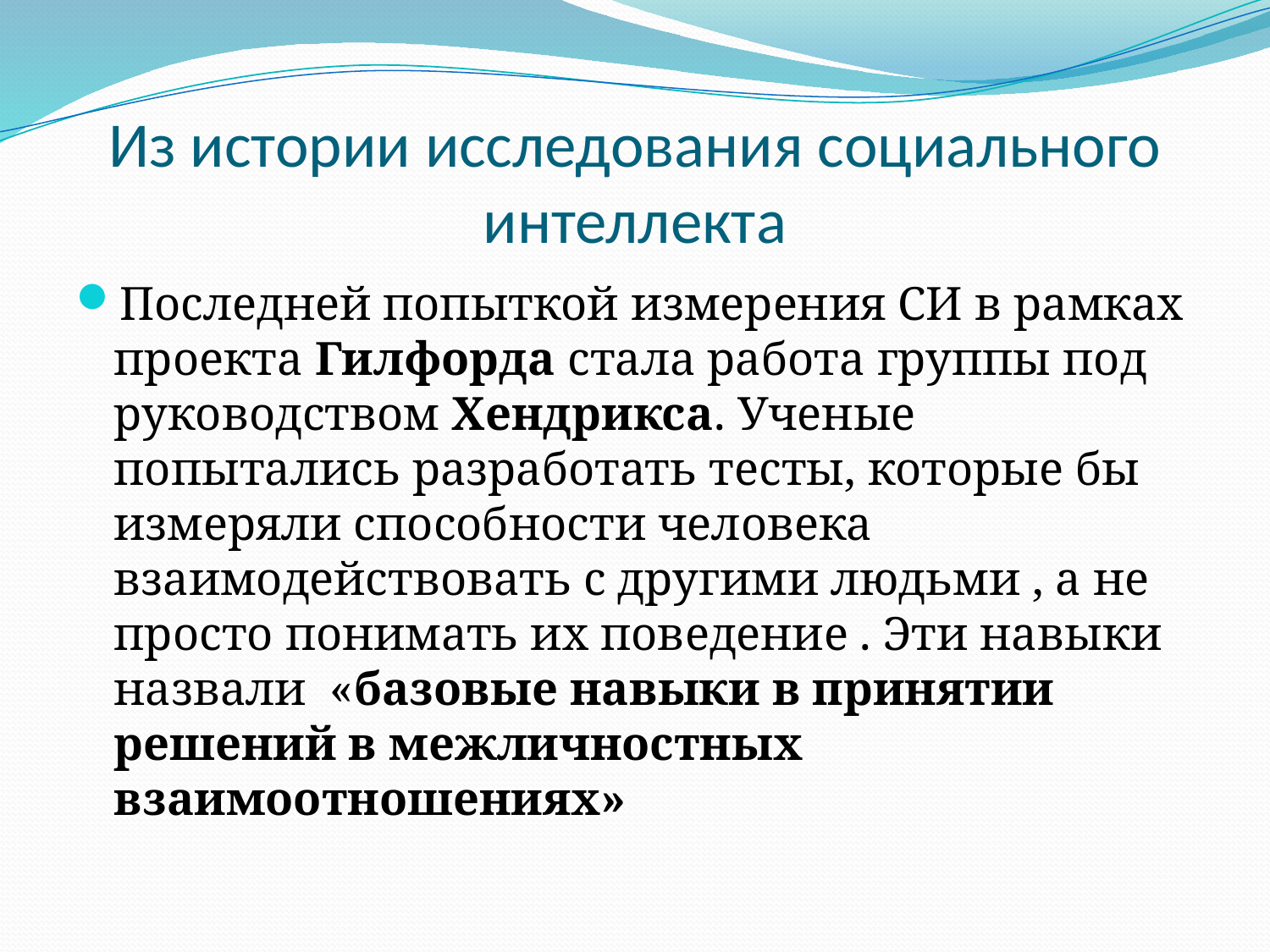

# Из истории исследования социального интеллекта
Последней попыткой измерения СИ в рамках проекта Гилфорда стала работа группы под руководством Хендрикса. Ученые попытались разработать тесты, которые бы измеряли способности человека взаимодействовать с другими людьми , а не просто понимать их поведение . Эти навыки назвали  «базовые навыки в принятии решений в межличностных взаимоотношениях»